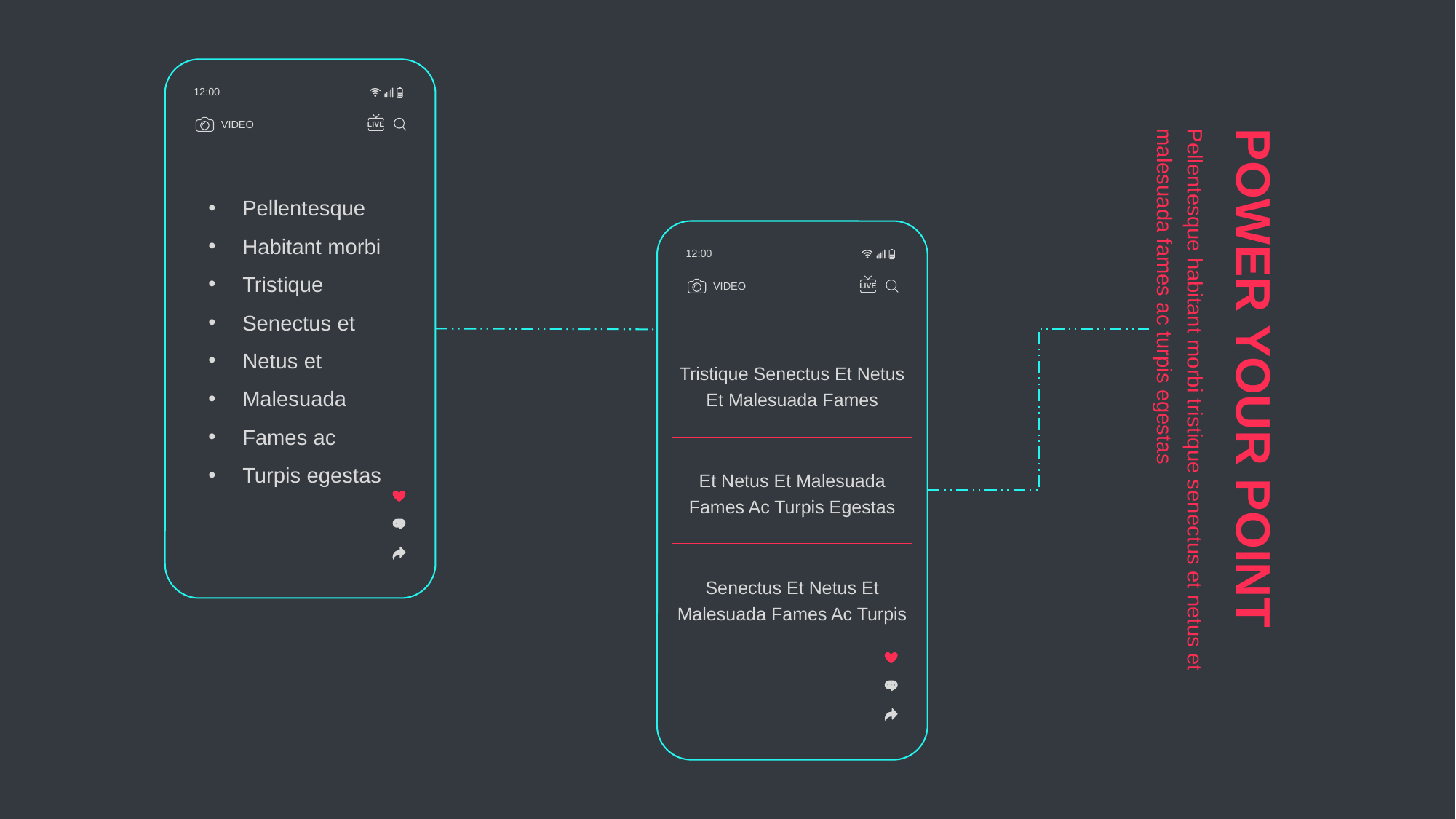

12:00

VIDEO

LIVE

Pellentesque
Habitant morbi
Tristique
Senectus et
Netus et
Malesuada
Fames ac
Turpis egestas

12:00

VIDEO

LIVE

Tristique Senectus Et Netus Et Malesuada Fames
Pellentesque habitant morbi tristique senectus et netus et malesuada fames ac turpis egestas
POWER YOUR POINT
Et Netus Et Malesuada Fames Ac Turpis Egestas

Senectus Et Netus Et Malesuada Fames Ac Turpis